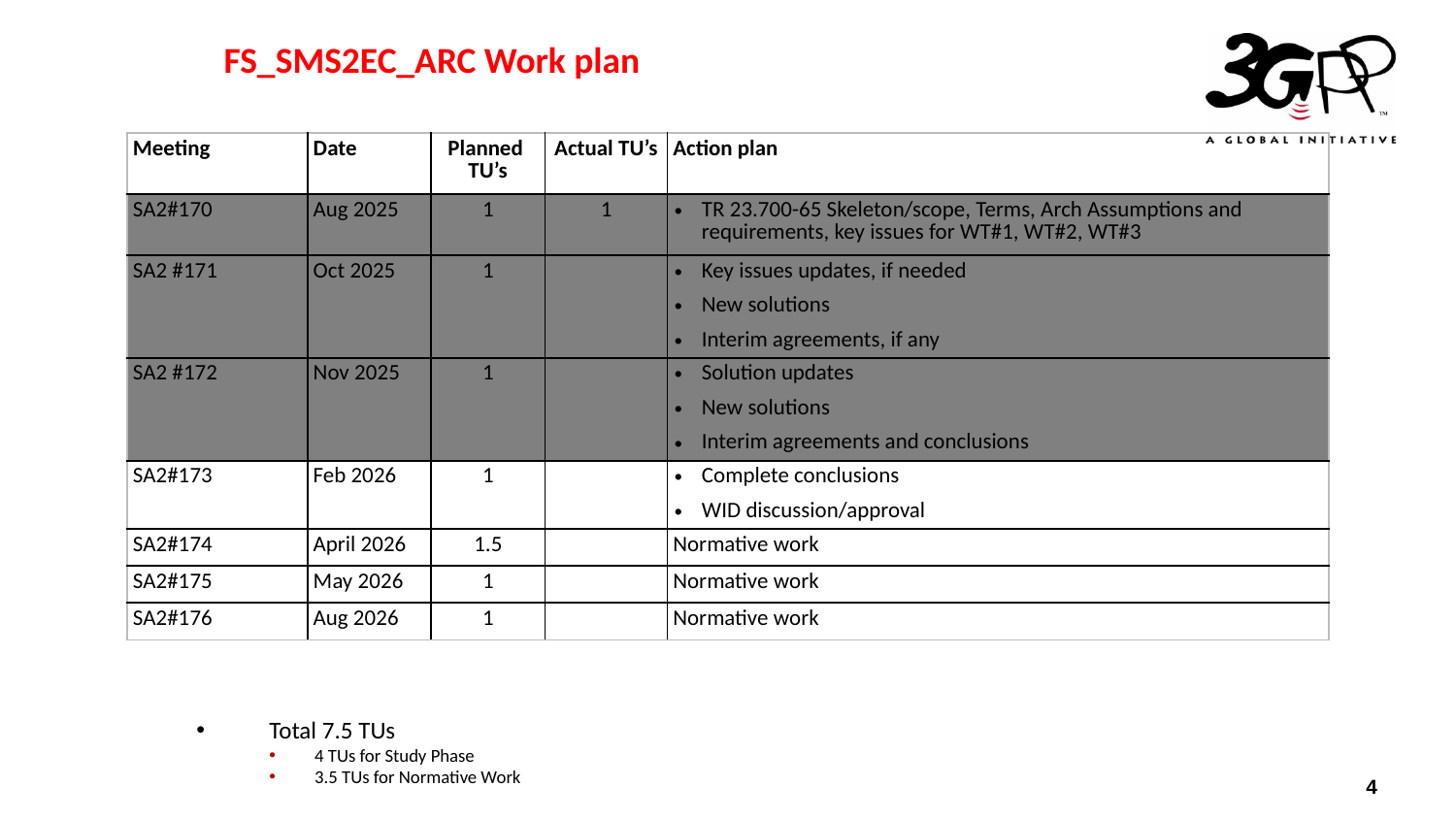

FS_SMS2EC_ARC Work plan
| Meeting | Date | Planned TU’s | Actual TU’s | Action plan |
| --- | --- | --- | --- | --- |
| SA2#170 | Aug 2025 | 1 | 1 | TR 23.700-65 Skeleton/scope, Terms, Arch Assumptions and requirements, key issues for WT#1, WT#2, WT#3 |
| SA2 #171 | Oct 2025 | 1 |  | Key issues updates, if needed New solutions Interim agreements, if any |
| SA2 #172 | Nov 2025 | 1 |  | Solution updates New solutions Interim agreements and conclusions |
| SA2#173 | Feb 2026 | 1 |  | Complete conclusions WID discussion/approval |
| SA2#174 | April 2026 | 1.5 |  | Normative work |
| SA2#175 | May 2026 | 1 |  | Normative work |
| SA2#176 | Aug 2026 | 1 |  | Normative work |
Total 7.5 TUs
4 TUs for Study Phase
3.5 TUs for Normative Work